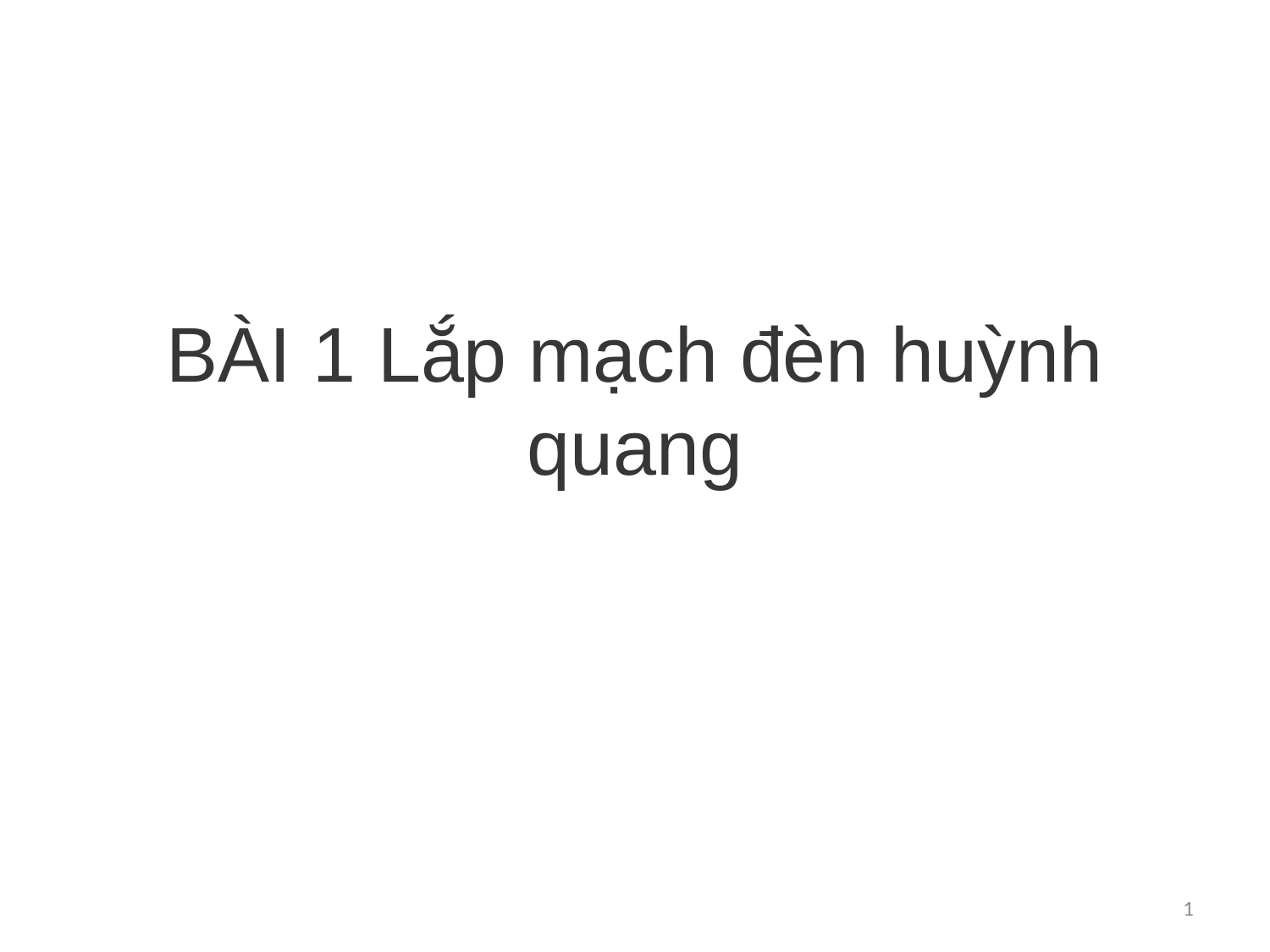

# BÀI 1 Lắp mạch đèn huỳnh quang

1